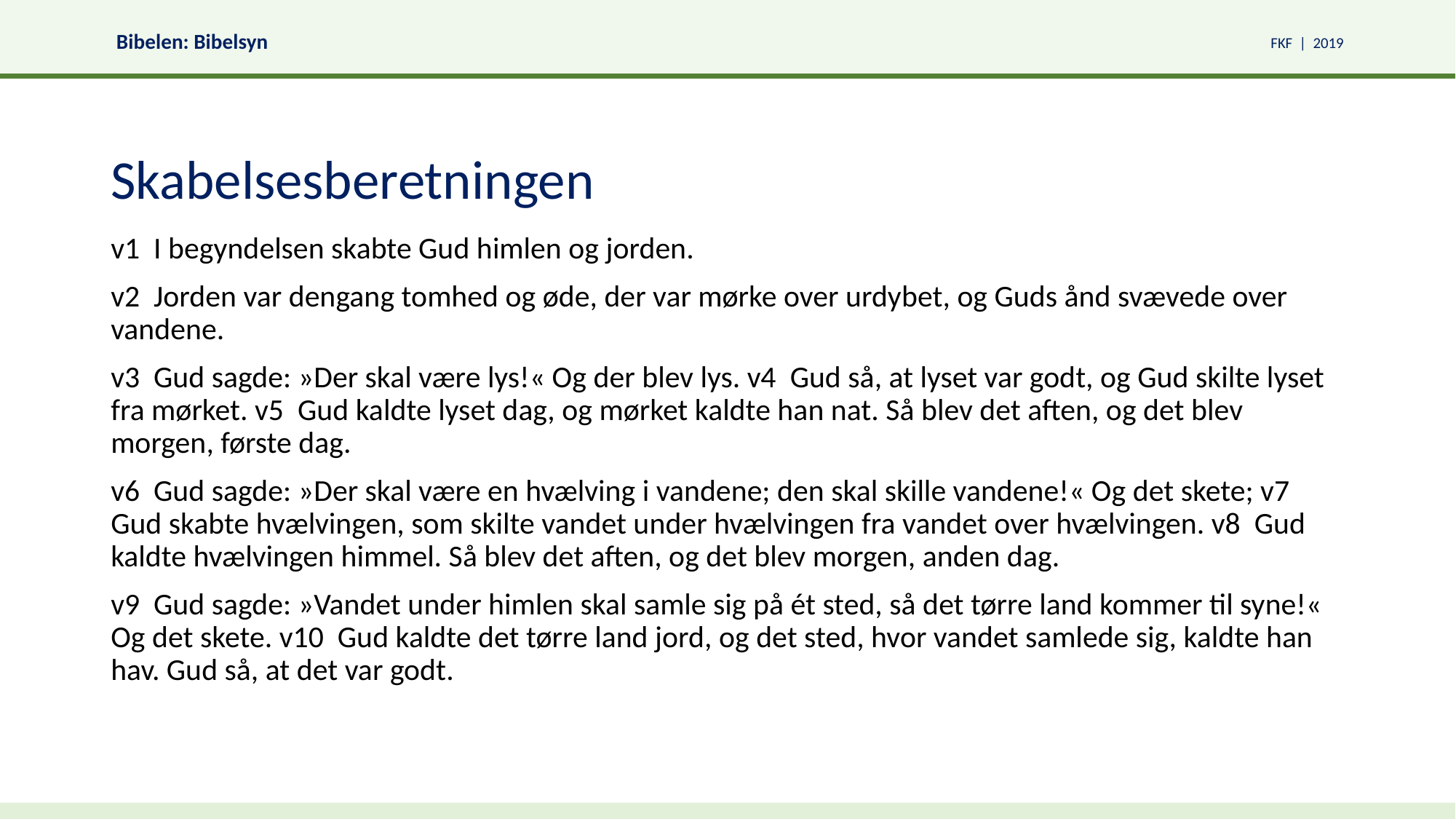

# Skabelsesberetningen
v1  I begyndelsen skabte Gud himlen og jorden.
v2  Jorden var dengang tomhed og øde, der var mørke over urdybet, og Guds ånd svævede over vandene.
v3  Gud sagde: »Der skal være lys!« Og der blev lys. v4  Gud så, at lyset var godt, og Gud skilte lyset fra mørket. v5  Gud kaldte lyset dag, og mørket kaldte han nat. Så blev det aften, og det blev morgen, første dag.
v6  Gud sagde: »Der skal være en hvælving i vandene; den skal skille vandene!« Og det skete; v7  Gud skabte hvælvingen, som skilte vandet under hvælvingen fra vandet over hvælvingen. v8  Gud kaldte hvælvingen himmel. Så blev det aften, og det blev morgen, anden dag.
v9  Gud sagde: »Vandet under himlen skal samle sig på ét sted, så det tørre land kommer til syne!« Og det skete. v10  Gud kaldte det tørre land jord, og det sted, hvor vandet samlede sig, kaldte han hav. Gud så, at det var godt.